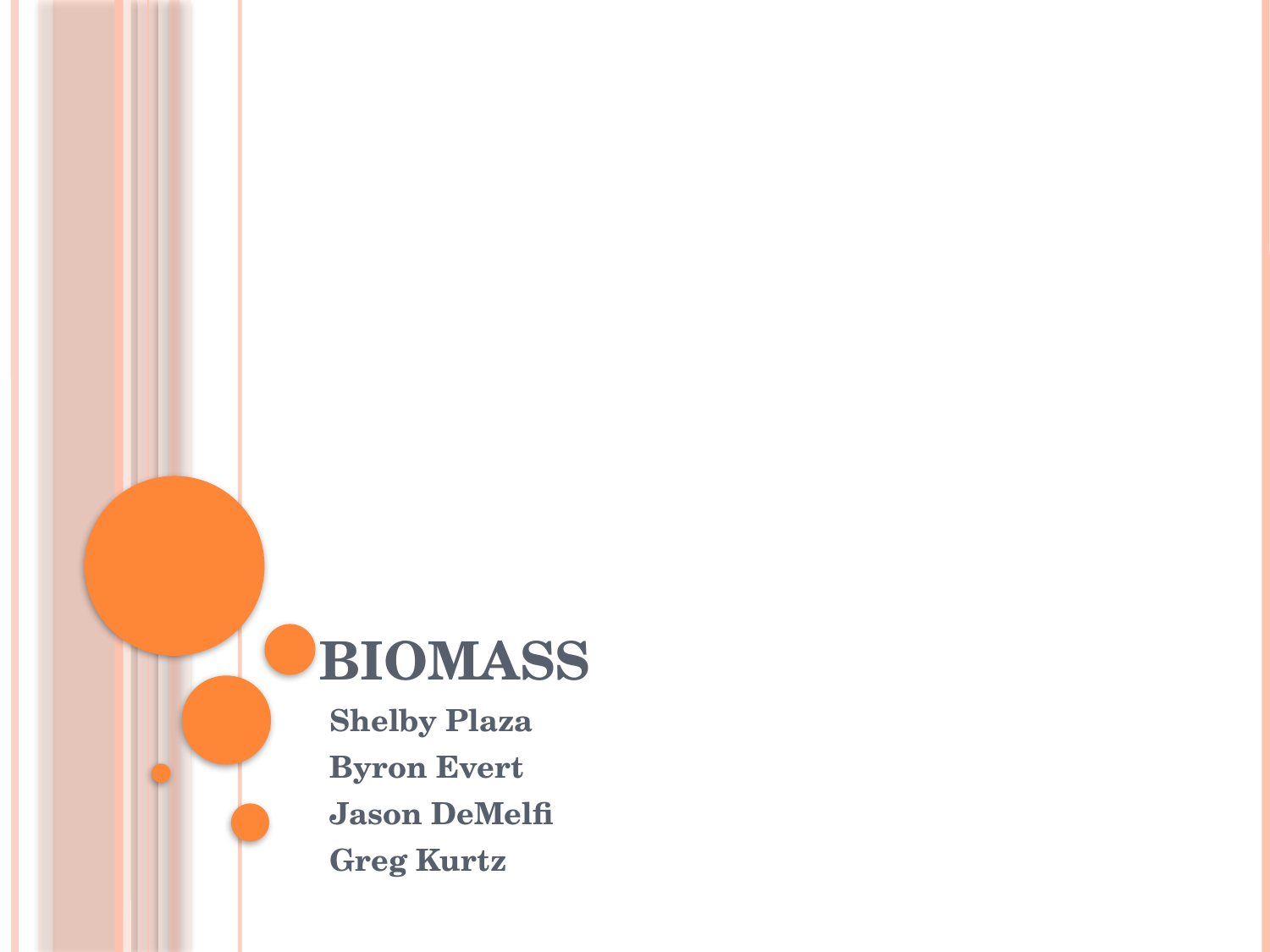

# BIOMASS
Shelby Plaza
Byron Evert
Jason DeMelfi
Greg Kurtz